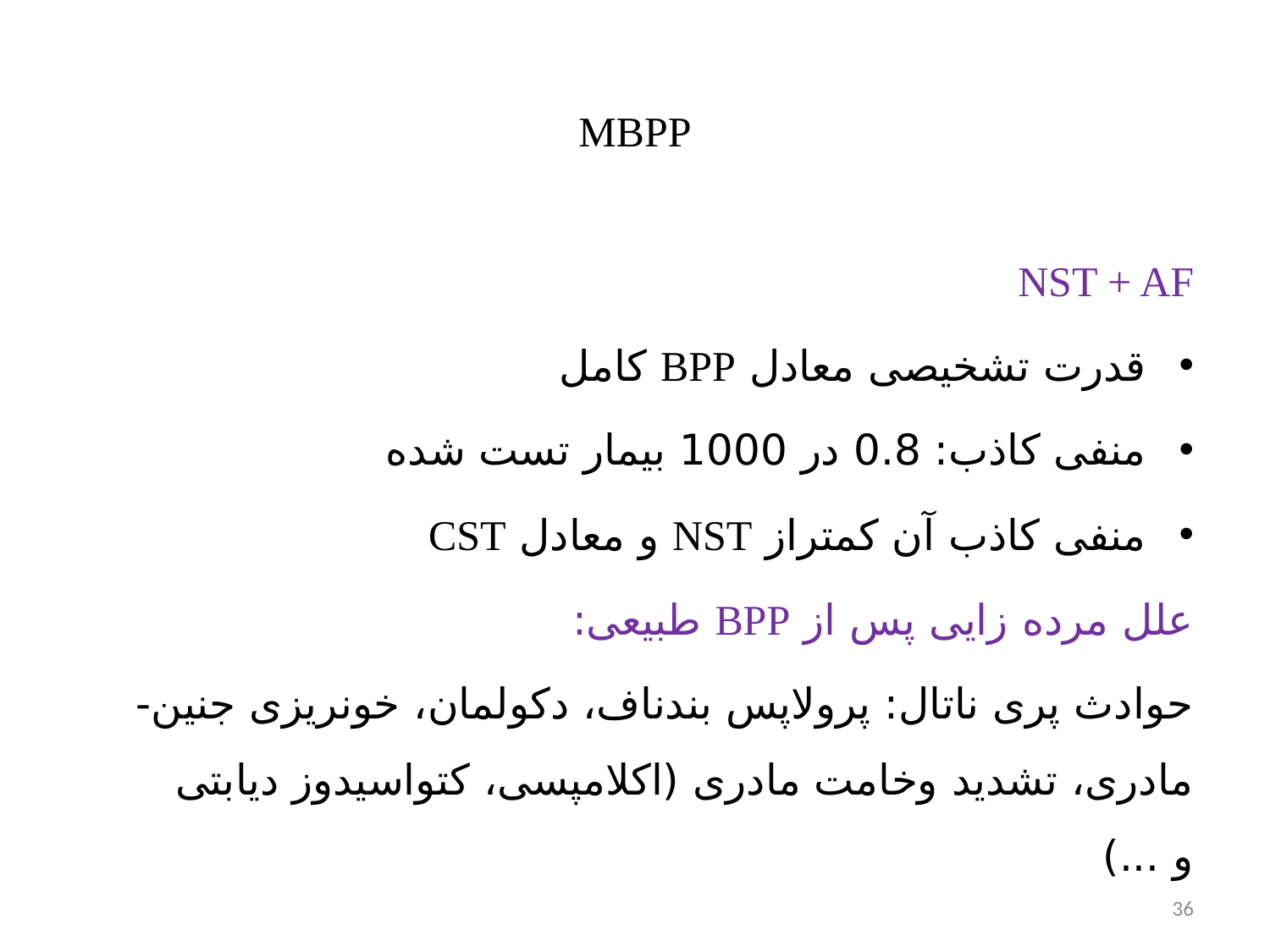

# MBPP
NST + AF
قدرت تشخیصی معادل BPP کامل
منفی کاذب: 0.8 در 1000 بیمار تست شده
منفی کاذب آن کمتراز NST و معادل CST
علل مرده زایی پس از BPP طبیعی:
حوادث پری ناتال: پرولاپس بندناف، دکولمان، خونریزی جنین- مادری، تشدید وخامت مادری (اکلامپسی، کتواسیدوز دیابتی و ...)
36